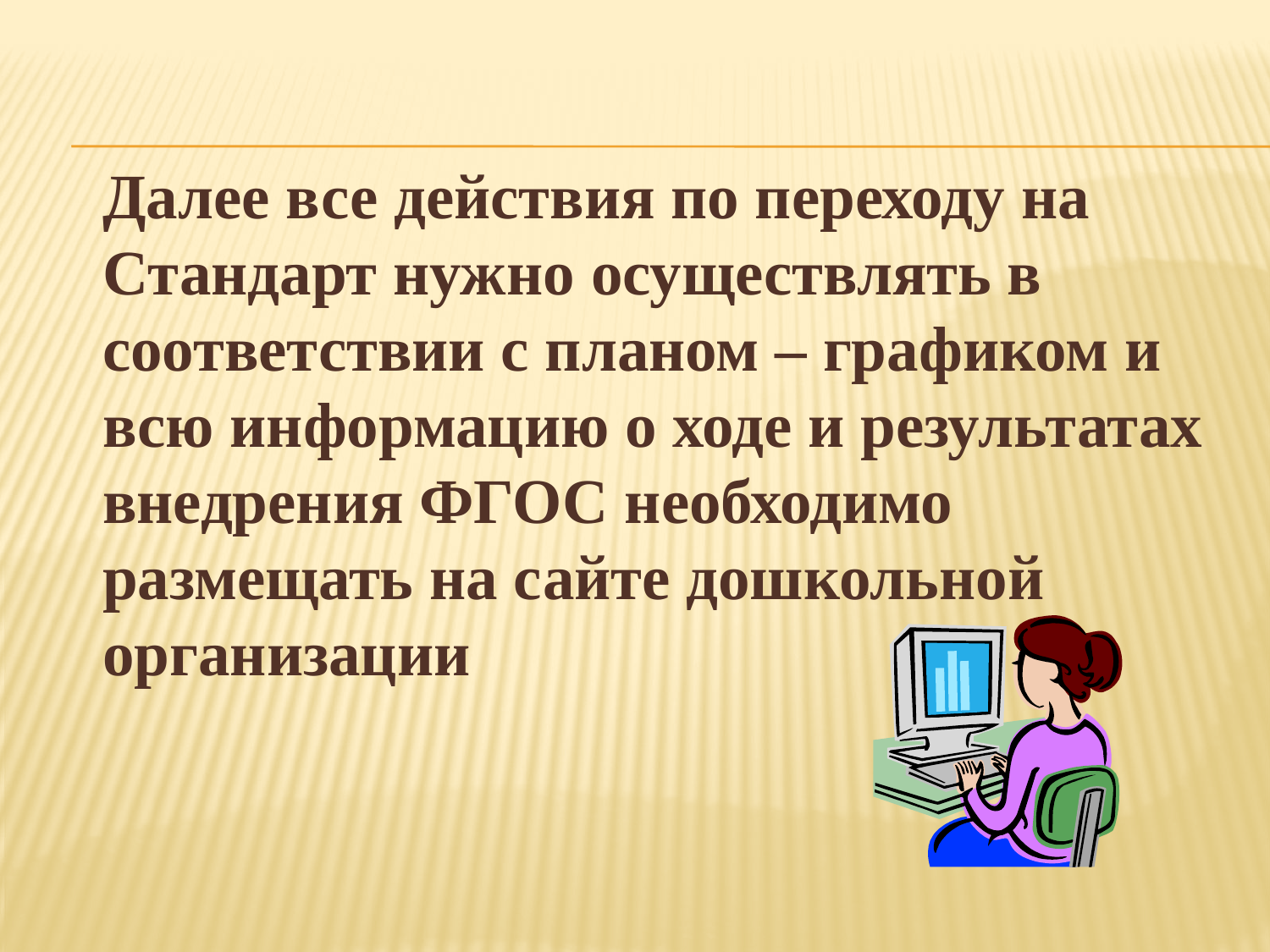

Далее все действия по переходу на Стандарт нужно осуществлять в соответствии с планом – графиком и всю информацию о ходе и результатах внедрения ФГОС необходимо размещать на сайте дошкольной организации